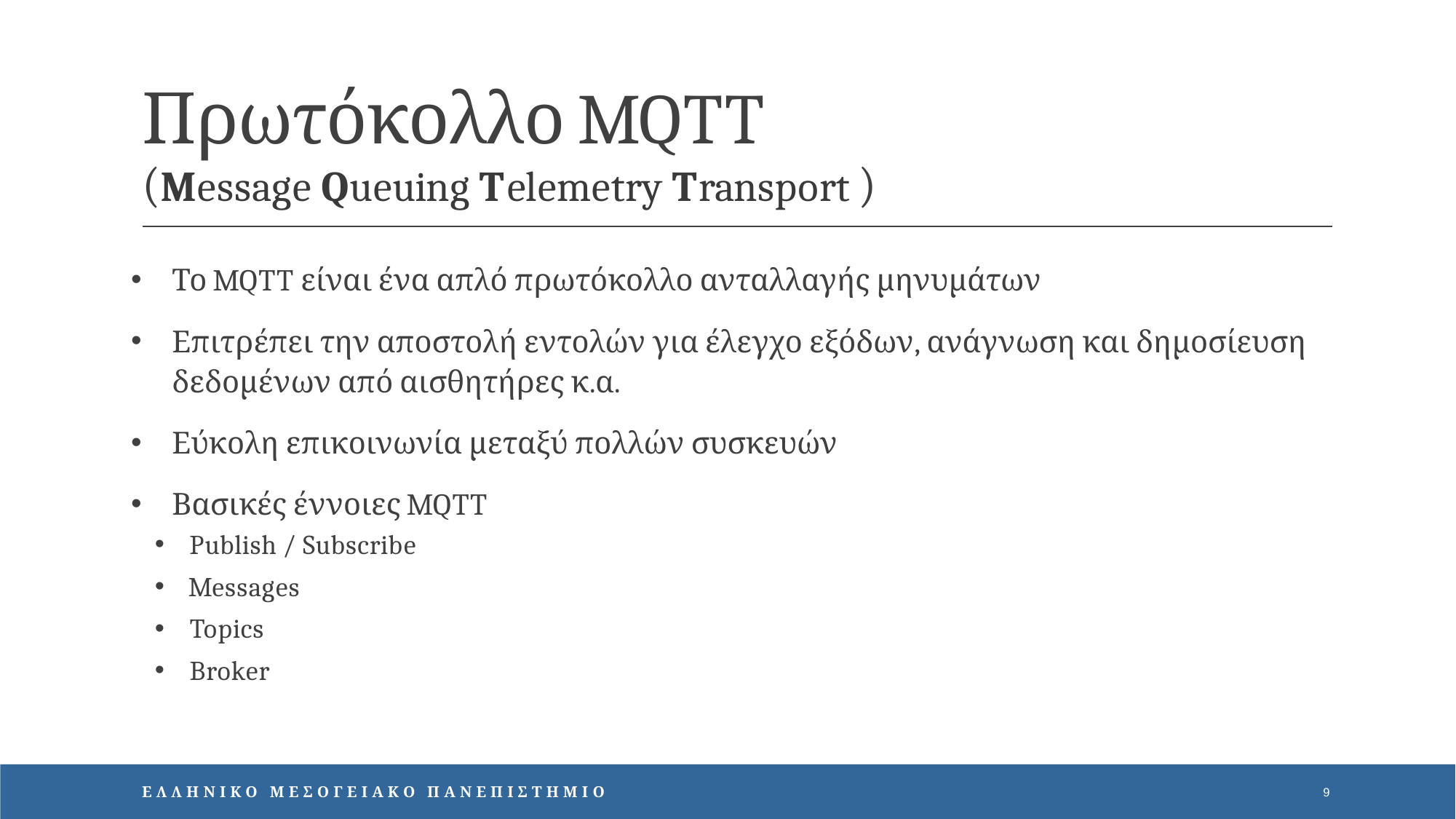

Πρωτόκολλο MQTT
(Message Queuing Telemetry Transport )
Το MQTT είναι ένα απλό πρωτόκολλο ανταλλαγής μηνυμάτων
Επιτρέπει την αποστολή εντολών για έλεγχο εξόδων, ανάγνωση και δημοσίευση δεδομένων από αισθητήρες κ.α.
Εύκολη επικοινωνία μεταξύ πολλών συσκευών
Βασικές έννοιες MQTT
Publish / Subscribe
Messages
Topics
Broker
ΕΛΛΗΝΙΚΟ ΜΕΣΟΓΕΙΑΚΟ ΠΑΝΕΠΙΣΤΗΜΙΟ
9